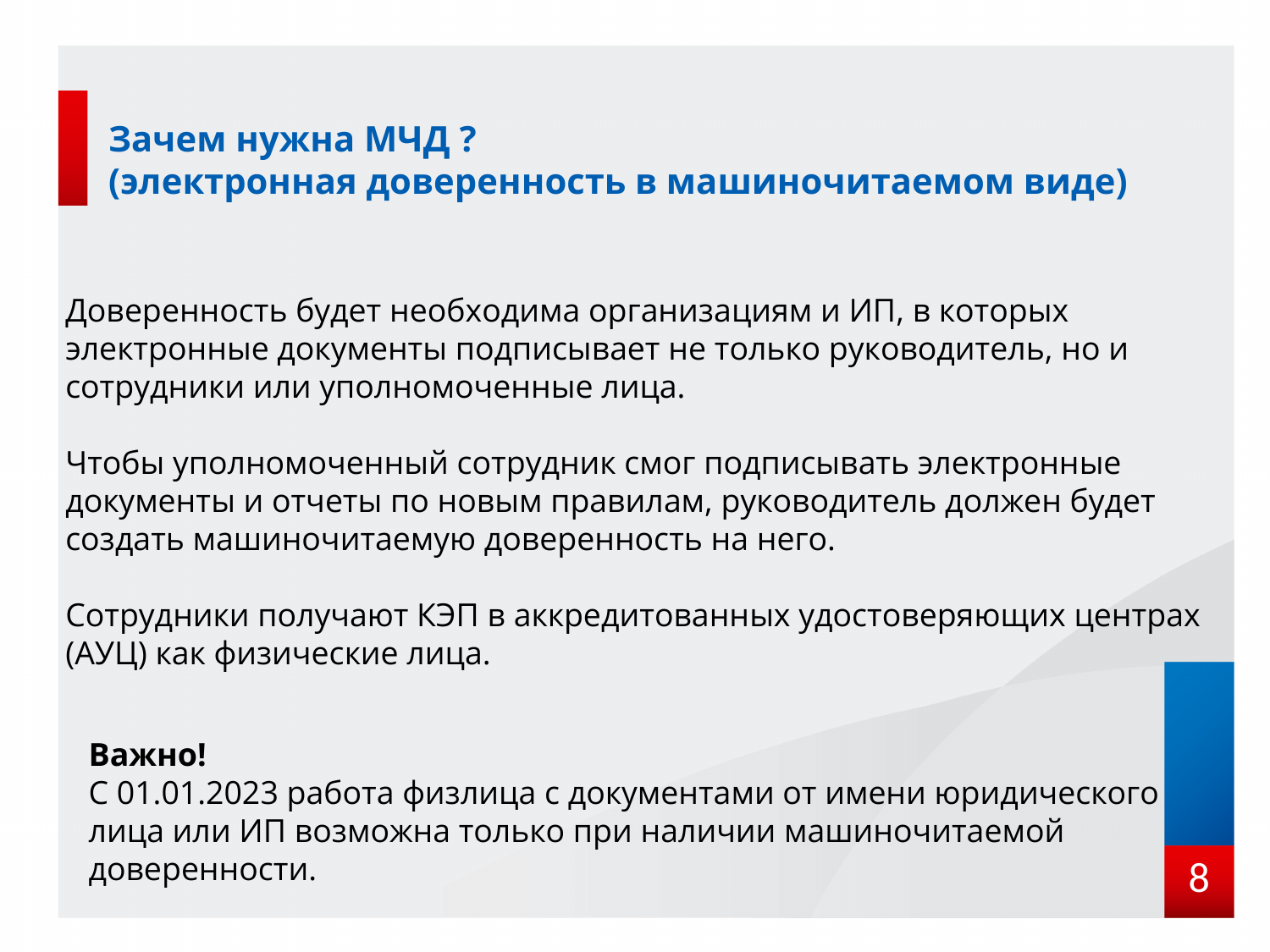

Зачем нужна МЧД ?
(электронная доверенность в машиночитаемом виде)

Доверенность будет необходима организациям и ИП, в которых электронные документы подписывает не только руководитель, но и сотрудники или уполномоченные лица.

Чтобы уполномоченный сотрудник смог подписывать электронные документы и отчеты по новым правилам, руководитель должен будет создать машиночитаемую доверенность на него.

Сотрудники получают КЭП в аккредитованных удостоверяющих центрах (АУЦ) как физические лица.
Важно!
С 01.01.2023 работа физлица с документами от имени юридического лица или ИП возможна только при наличии машиночитаемой доверенности.

8